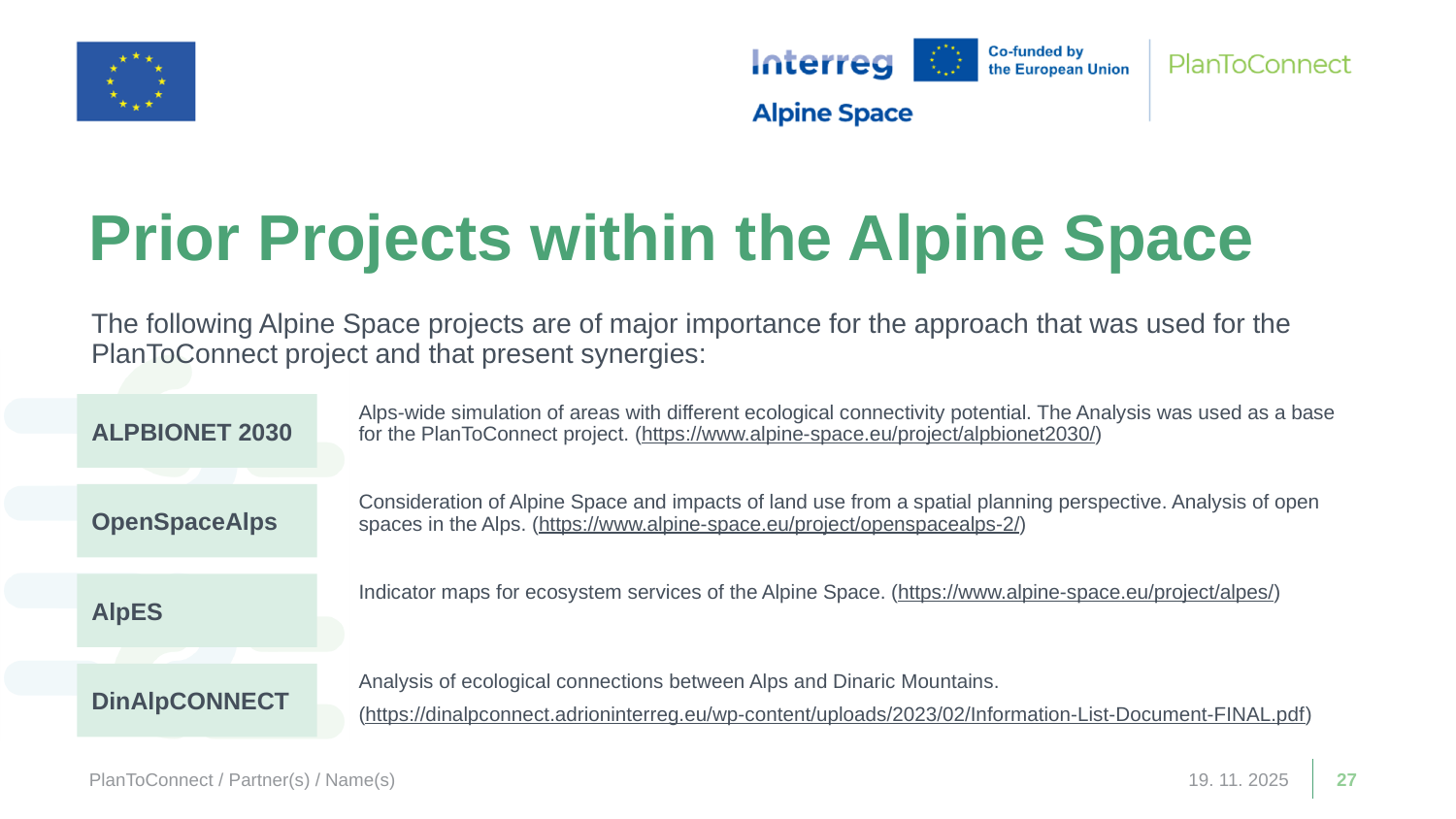

Prior Projects within the Alpine Space
The following Alpine Space projects are of major importance for the approach that was used for the PlanToConnect project and that present synergies:

ALPBIONET 2030
Alps-wide simulation of areas with different ecological connectivity potential. The Analysis was used as a base for the PlanToConnect project. (https://www.alpine-space.eu/project/alpbionet2030/)

OpenSpaceAlps
Consideration of Alpine Space and impacts of land use from a spatial planning perspective. Analysis of open spaces in the Alps. (https://www.alpine-space.eu/project/openspacealps-2/)

AlpES
Indicator maps for ecosystem services of the Alpine Space. (https://www.alpine-space.eu/project/alpes/)

DinAlpCONNECT
Analysis of ecological connections between Alps and Dinaric Mountains.
(https://dinalpconnect.adrioninterreg.eu/wp-content/uploads/2023/02/Information-List-Document-FINAL.pdf)

PlanToConnect / Partner(s) / Name(s)
19. 11. 2025
27